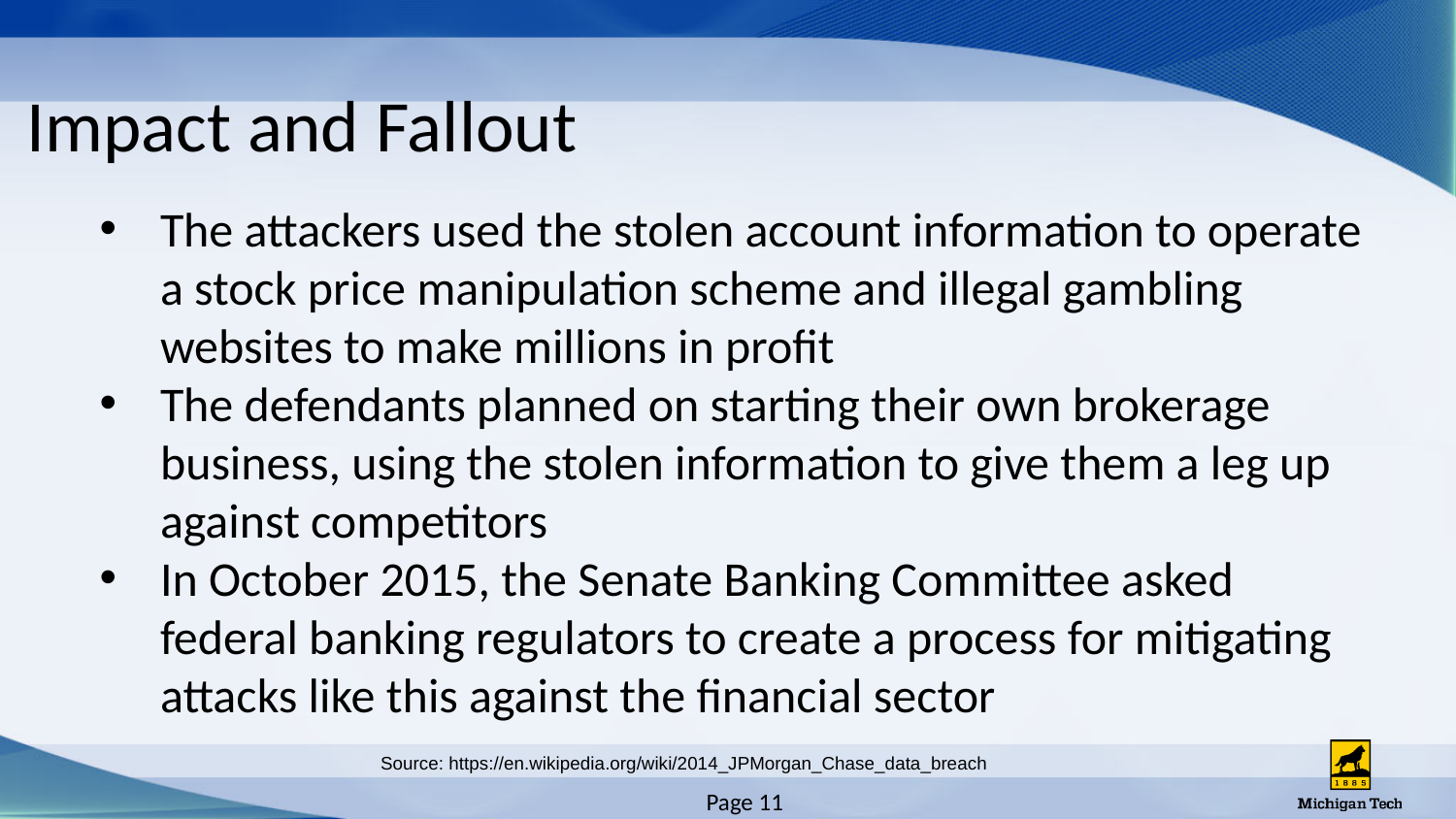

# Impact and Fallout
The attackers used the stolen account information to operate a stock price manipulation scheme and illegal gambling websites to make millions in profit
The defendants planned on starting their own brokerage business, using the stolen information to give them a leg up against competitors
In October 2015, the Senate Banking Committee asked federal banking regulators to create a process for mitigating attacks like this against the financial sector
Source: https://en.wikipedia.org/wiki/2014_JPMorgan_Chase_data_breach